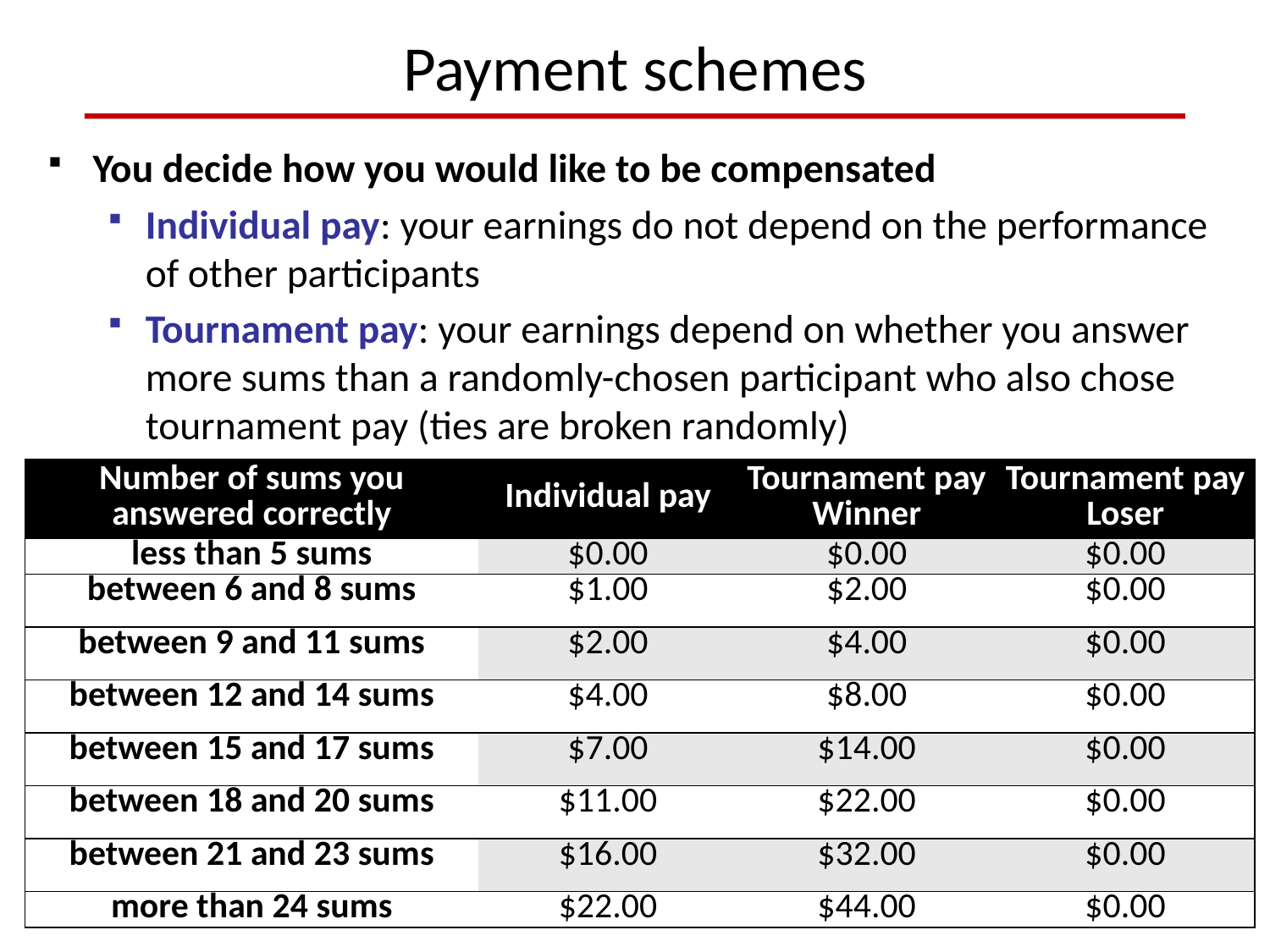

# Payment schemes
You decide how you would like to be compensated
Individual pay: your earnings do not depend on the performance of other participants
Tournament pay: your earnings depend on whether you answer more sums than a randomly-chosen participant who also chose tournament pay (ties are broken randomly)
| Number of sums you answered correctly | Individual pay | Tournament pay Winner | Tournament pay Loser |
| --- | --- | --- | --- |
| less than 5 sums | $0.00 | $0.00 | $0.00 |
| between 6 and 8 sums | $1.00 | $2.00 | $0.00 |
| between 9 and 11 sums | $2.00 | $4.00 | $0.00 |
| between 12 and 14 sums | $4.00 | $8.00 | $0.00 |
| between 15 and 17 sums | $7.00 | $14.00 | $0.00 |
| between 18 and 20 sums | $11.00 | $22.00 | $0.00 |
| between 21 and 23 sums | $16.00 | $32.00 | $0.00 |
| more than 24 sums | $22.00 | $44.00 | $0.00 |